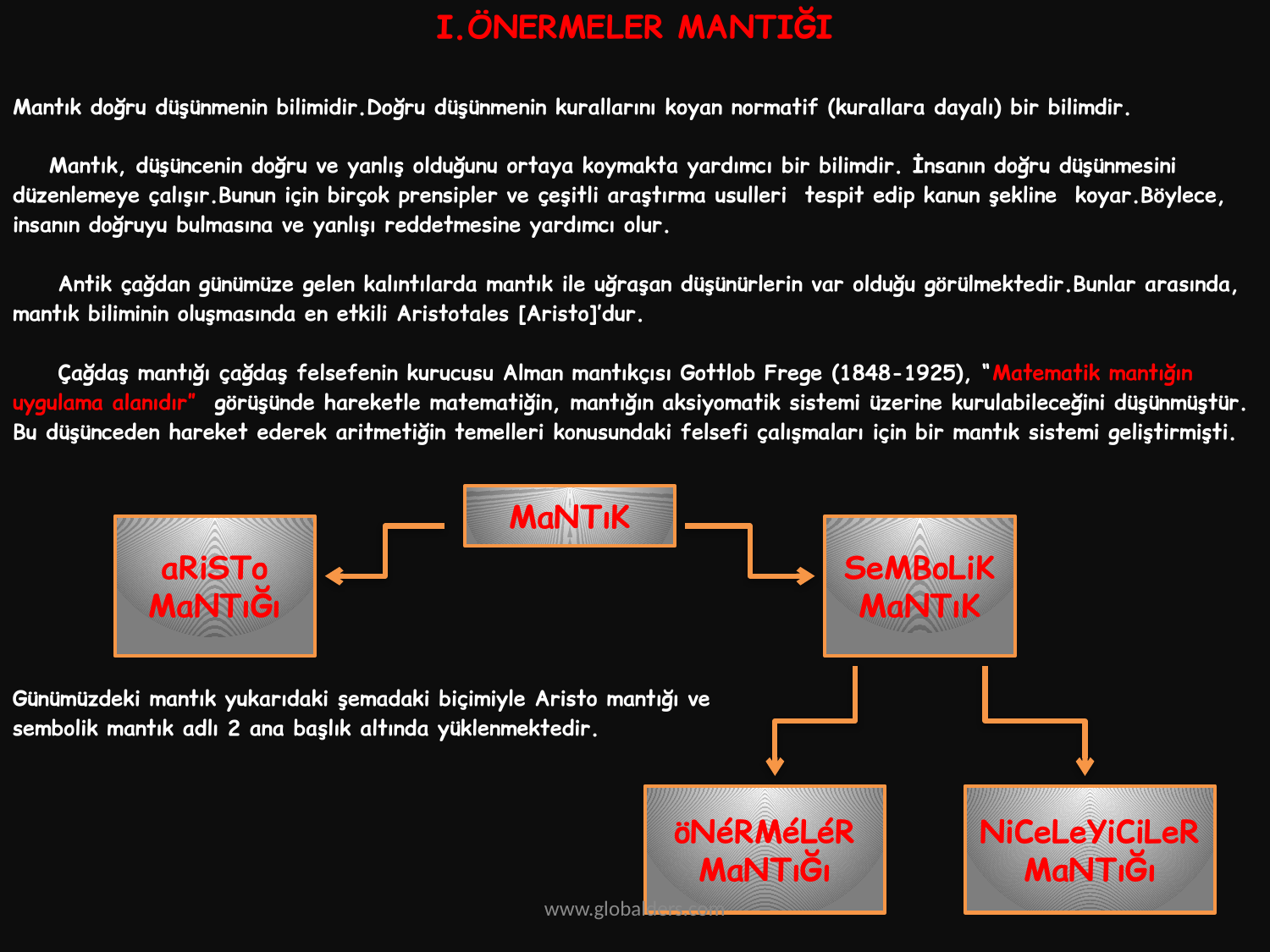

I.ÖNERMELER MANTIĞI

Mantık doğru düşünmenin bilimidir.Doğru düşünmenin kurallarını koyan normatif (kurallara dayalı) bir bilimdir.

    Mantık, düşüncenin doğru ve yanlış olduğunu ortaya koymakta yardımcı bir bilimdir. İnsanın doğru düşünmesini
düzenlemeye çalışır.Bunun için birçok prensipler ve çeşitli araştırma usulleri  tespit edip kanun şekline  koyar.Böylece,
insanın doğruyu bulmasına ve yanlışı reddetmesine yardımcı olur.

     Antik çağdan günümüze gelen kalıntılarda mantık ile uğraşan düşünürlerin var olduğu görülmektedir.Bunlar arasında,
mantık biliminin oluşmasında en etkili Aristotales [Aristo]’dur.

     Çağdaş mantığı çağdaş felsefenin kurucusu Alman mantıkçısı Gottlob Frege (1848-1925), “Matematik mantığın
uygulama alanıdır”  görüşünde hareketle matematiğin, mantığın aksiyomatik sistemi üzerine kurulabileceğini düşünmüştür.
Bu düşünceden hareket ederek aritmetiğin temelleri konusundaki felsefi çalışmaları için bir mantık sistemi geliştirmişti.

Günümüzdeki mantık yukarıdaki şemadaki biçimiyle Aristo mantığı ve
sembolik mantık adlı 2 ana başlık altında yüklenmektedir.

MaNTıK
aRiSTo MaNTıĞı
SeMBoLiK MaNTıK
öNéRMéLéR MaNTıĞı
NiCeLeYiCiLeR
MaNTıĞı
www.globalders.com